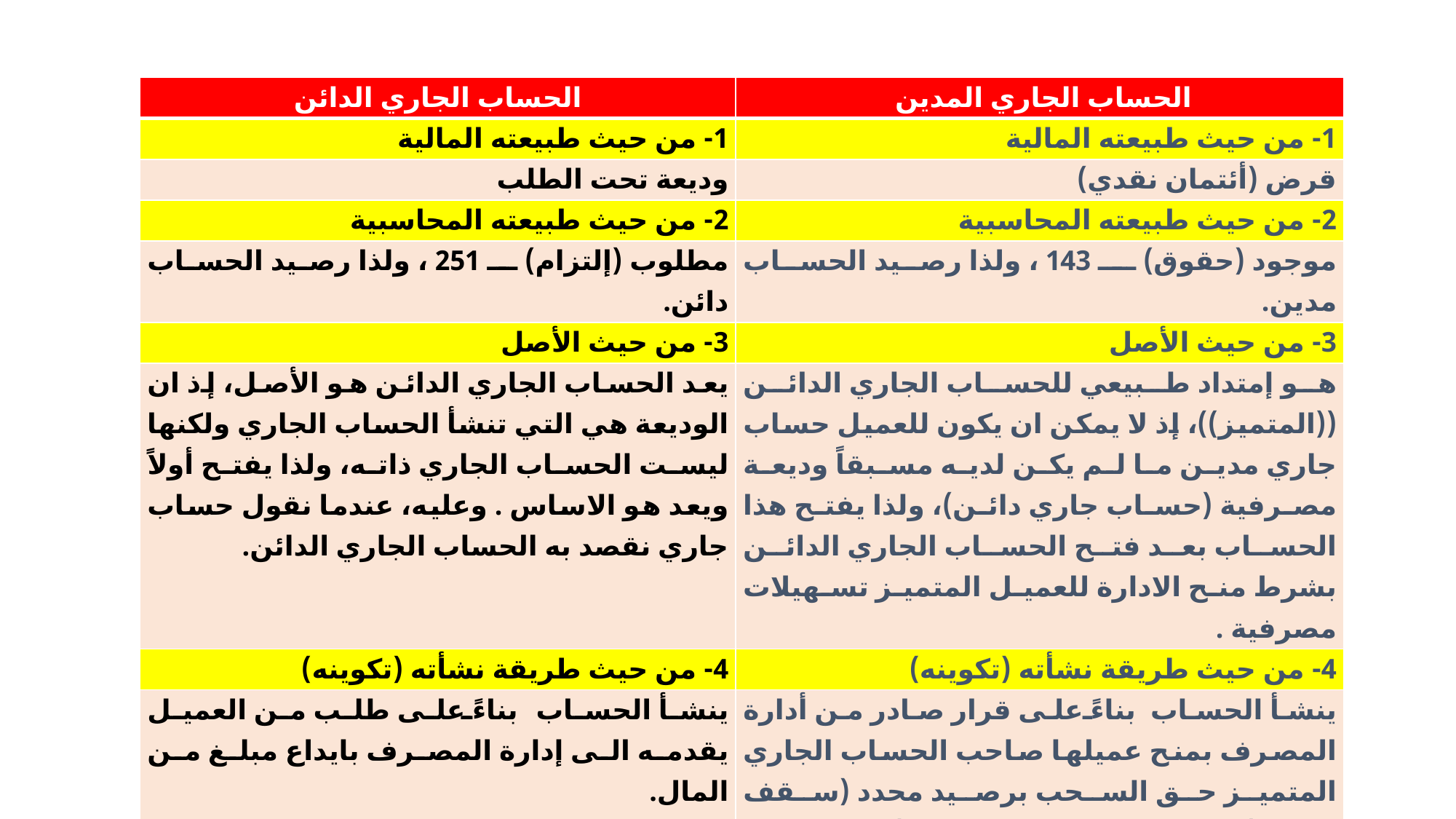

| الحساب الجاري الدائن | الحساب الجاري المدين |
| --- | --- |
| 1- من حيث طبيعته المالية | 1- من حيث طبيعته المالية |
| وديعة تحت الطلب | قرض (أئتمان نقدي) |
| 2- من حيث طبيعته المحاسبية | 2- من حيث طبيعته المحاسبية |
| مطلوب (إلتزام) ــ 251 ، ولذا رصيد الحساب دائن. | موجود (حقوق) ــ 143 ، ولذا رصيد الحساب مدين. |
| 3- من حيث الأصل | 3- من حيث الأصل |
| يعد الحساب الجاري الدائن هو الأصل، إذ ان الوديعة هي التي تنشأ الحساب الجاري ولكنها ليست الحساب الجاري ذاته، ولذا يفتح أولاً ويعد هو الاساس . وعليه، عندما نقول حساب جاري نقصد به الحساب الجاري الدائن. | هو إمتداد طبيعي للحساب الجاري الدائن ((المتميز))، إذ لا يمكن ان يكون للعميل حساب جاري مدين ما لم يكن لديه مسبقاً وديعة مصرفية (حساب جاري دائن)، ولذا يفتح هذا الحساب بعد فتح الحساب الجاري الدائن بشرط منح الادارة للعميل المتميز تسهيلات مصرفية . |
| 4- من حيث طريقة نشأته (تكوينه) | 4- من حيث طريقة نشأته (تكوينه) |
| ينشأ الحساب بناءً على طلب من العميل يقدمه الى إدارة المصرف بايداع مبلغ من المال. | ينشأ الحساب بناءً على قرار صادر من أدارة المصرف بمنح عميلها صاحب الحساب الجاري المتميز حق السحب برصيد محدد (سقف إئتمان) يزيد على رصيده الدائن (سحب على المكشوف) |
| 5ـ من حيث الفائدة | 5ـ من حيث الفائدة |
| على الأغلب لاتدفع المصارف فائدة عنه | تتقاضى المصارف فائدة ميسّرة عنه |